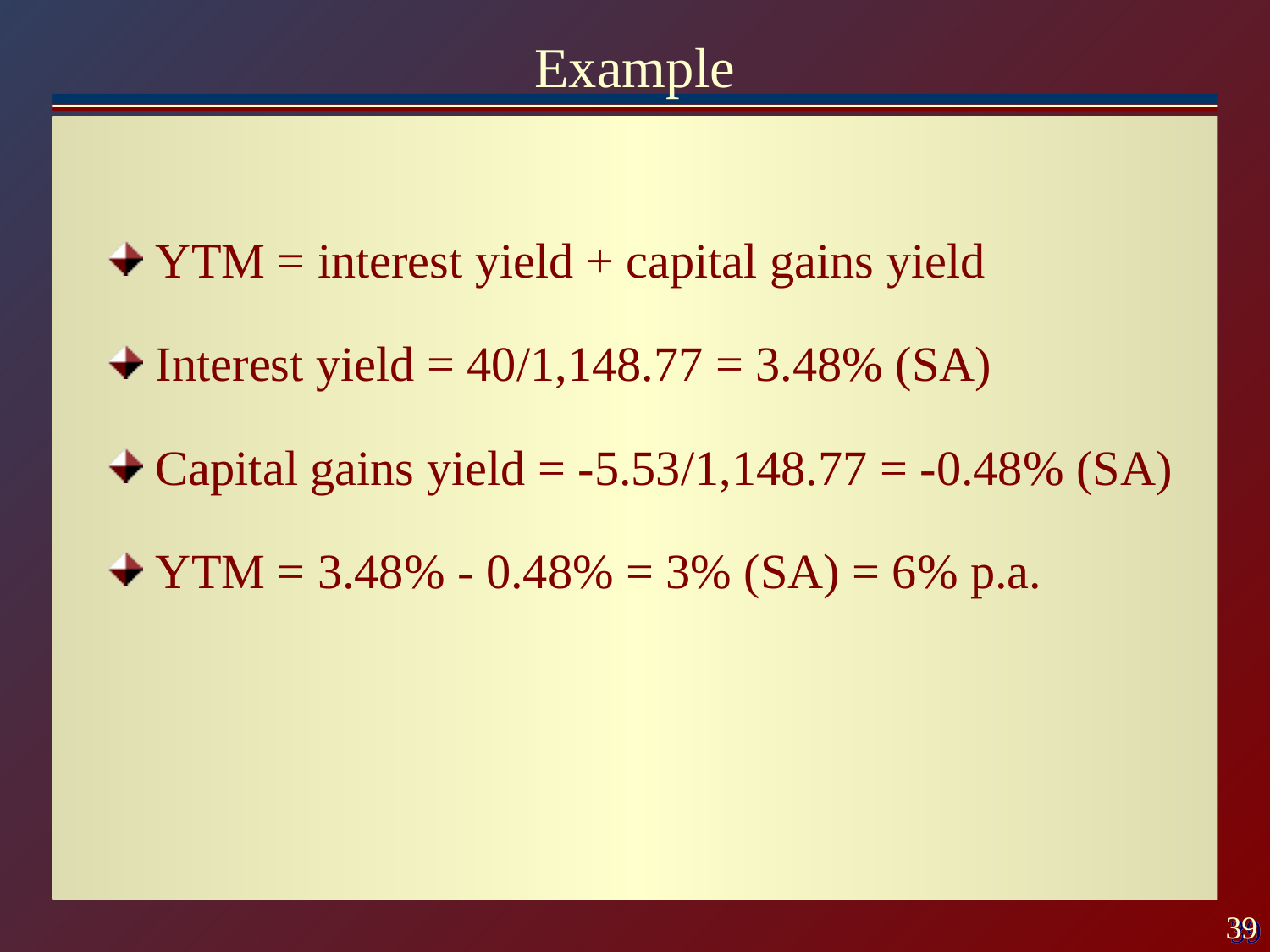

# Example
YTM = interest yield + capital gains yield

Interest yield = 40/1,148.77 = 3.48% (SA)

Capital gains yield = -5.53/1,148.77 = -0.48% (SA)

YTM = 3.48% - 0.48% = 3% (SA) = 6% p.a.